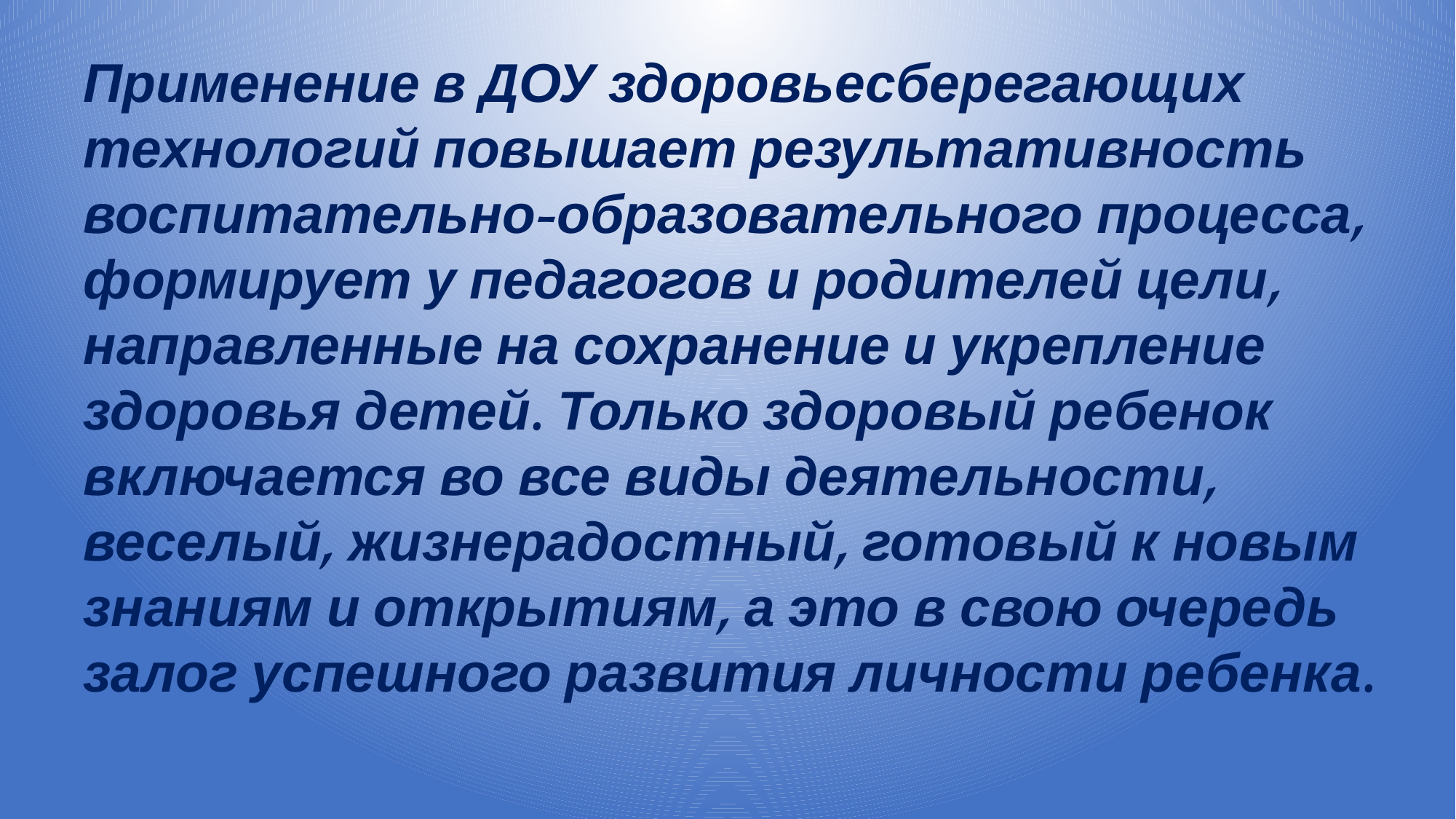

Применение в ДОУ здоровьесберегающих технологий повышает результативность воспитательно-образовательного процесса, формирует у педагогов и родителей цели, направленные на сохранение и укрепление здоровья детей. Только здоровый ребенок включается во все виды деятельности, веселый, жизнерадостный, готовый к новым знаниям и открытиям, а это в свою очередь залог успешного развития личности ребенка.